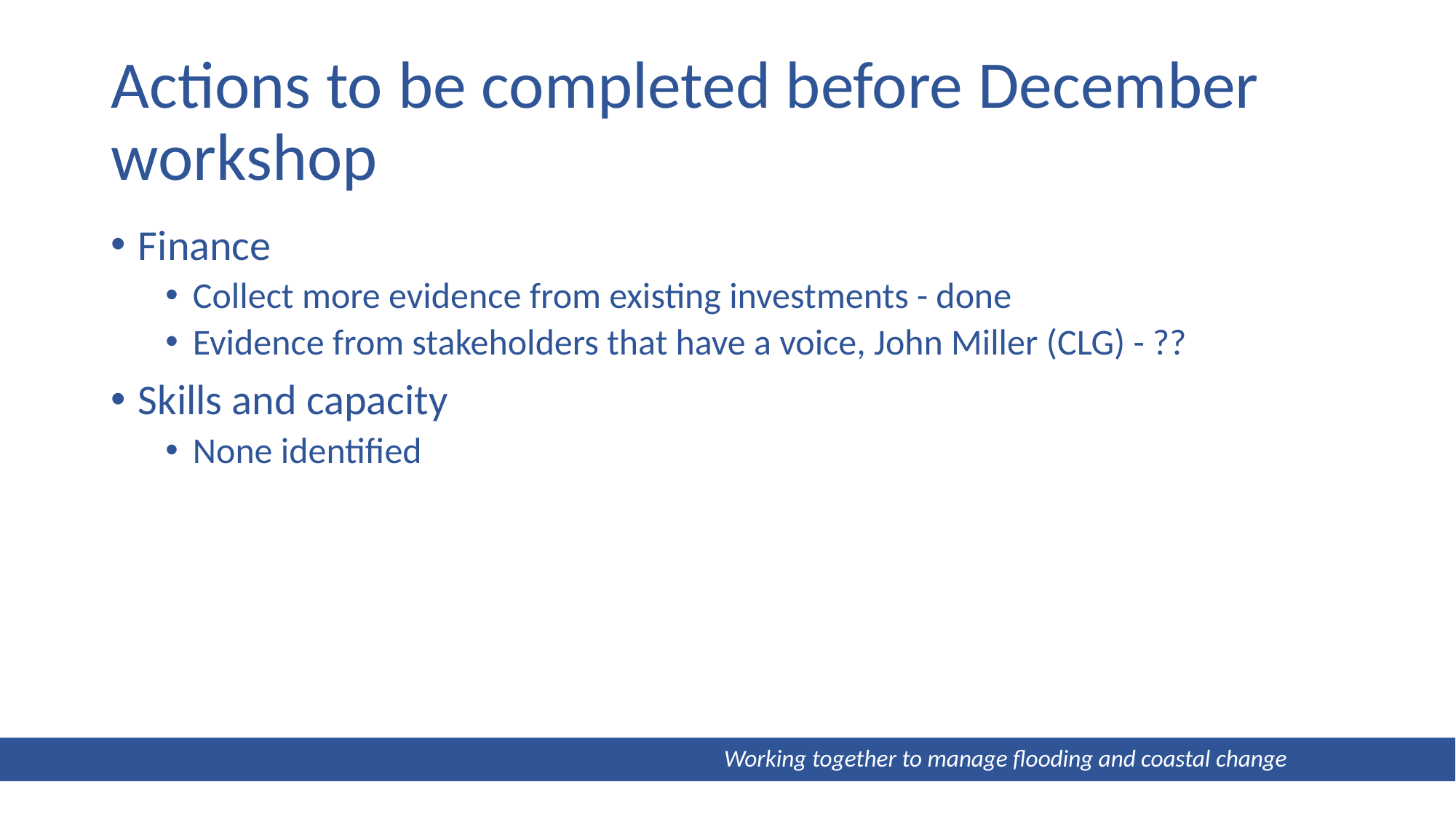

# Actions to be completed before December workshop
Finance
Collect more evidence from existing investments - done
Evidence from stakeholders that have a voice, John Miller (CLG) - ??
Skills and capacity
None identified

                                                                                                        Working together to manage flooding and coastal change